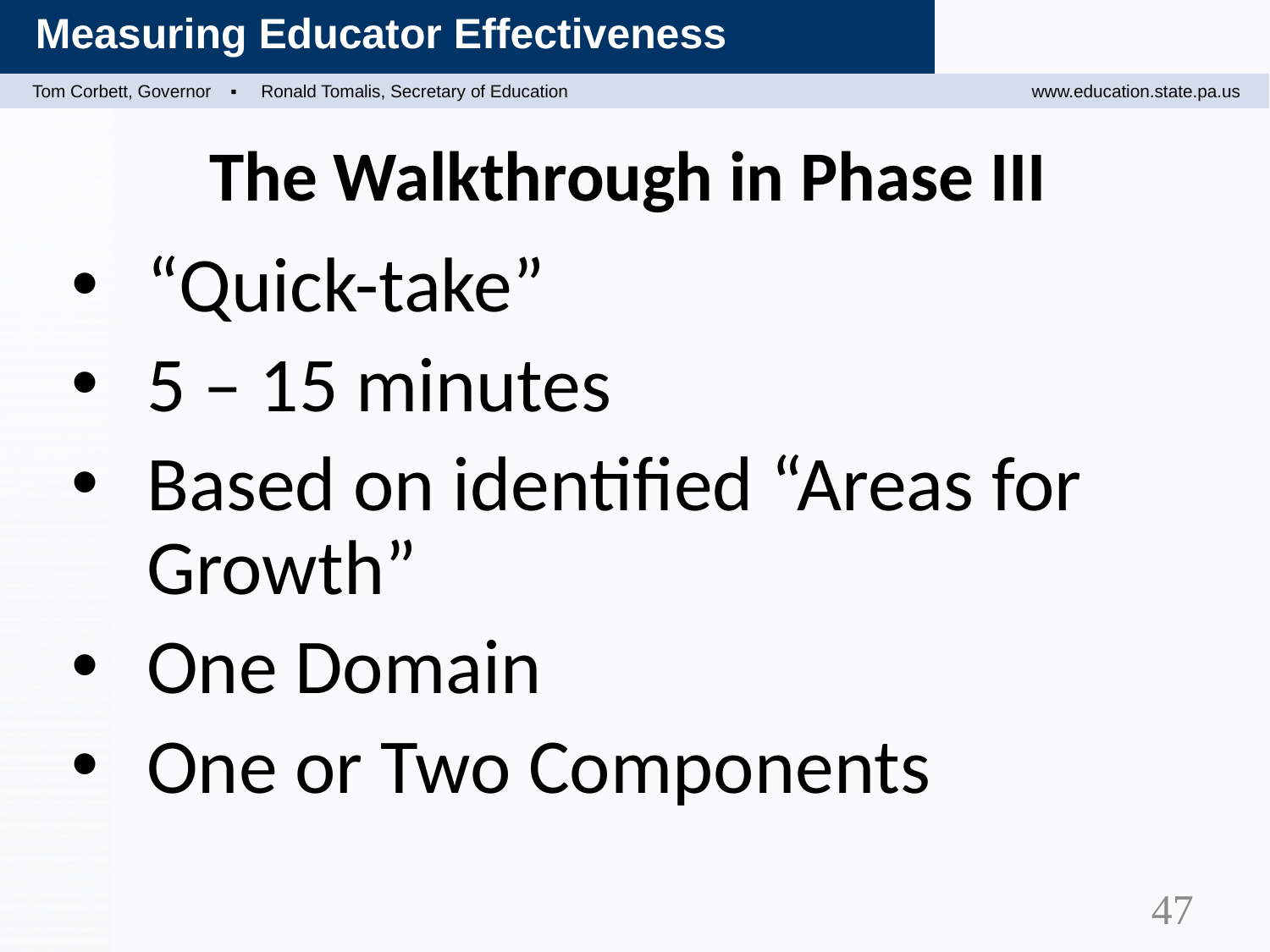

# The Walkthrough in Phase III
“Quick-take”
5 – 15 minutes
Based on identified “Areas for Growth”
One Domain
One or Two Components

47